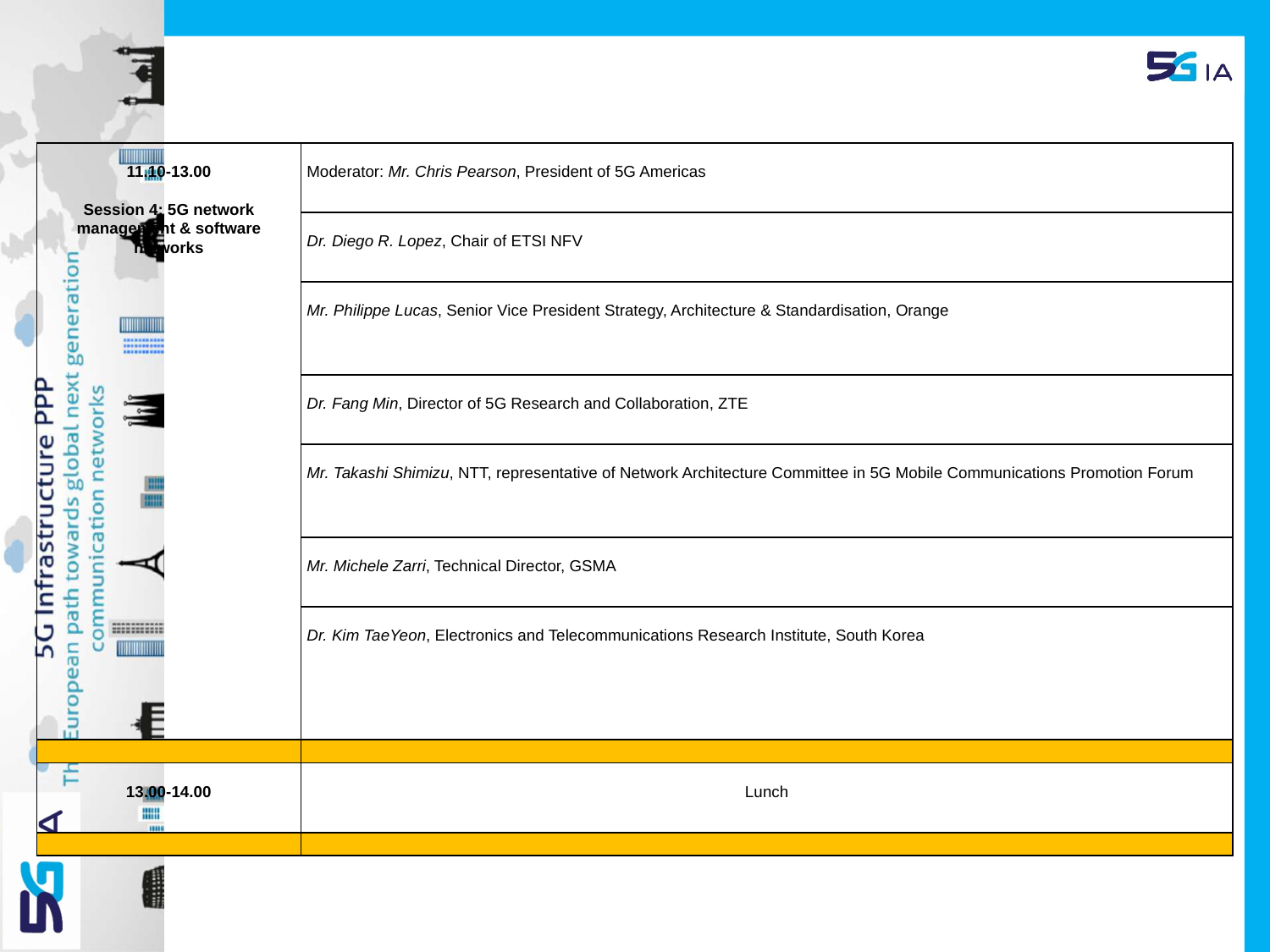

| 11.10-13.00   Session 4: 5G network management & software networks | Moderator: Mr. Chris Pearson, President of 5G Americas |
| --- | --- |
|  | Dr. Diego R. Lopez, Chair of ETSI NFV |
|  | Mr. Philippe Lucas, Senior Vice President Strategy, Architecture & Standardisation, Orange |
|  | Dr. Fang Min, Director of 5G Research and Collaboration, ZTE |
|  | Mr. Takashi Shimizu, NTT, representative of Network Architecture Committee in 5G Mobile Communications Promotion Forum |
|  | Mr. Michele Zarri, Technical Director, GSMA |
|  | Dr. Kim TaeYeon, Electronics and Telecommunications Research Institute, South Korea |
|  |  |
| 13.00-14.00 | Lunch |
|  |  |